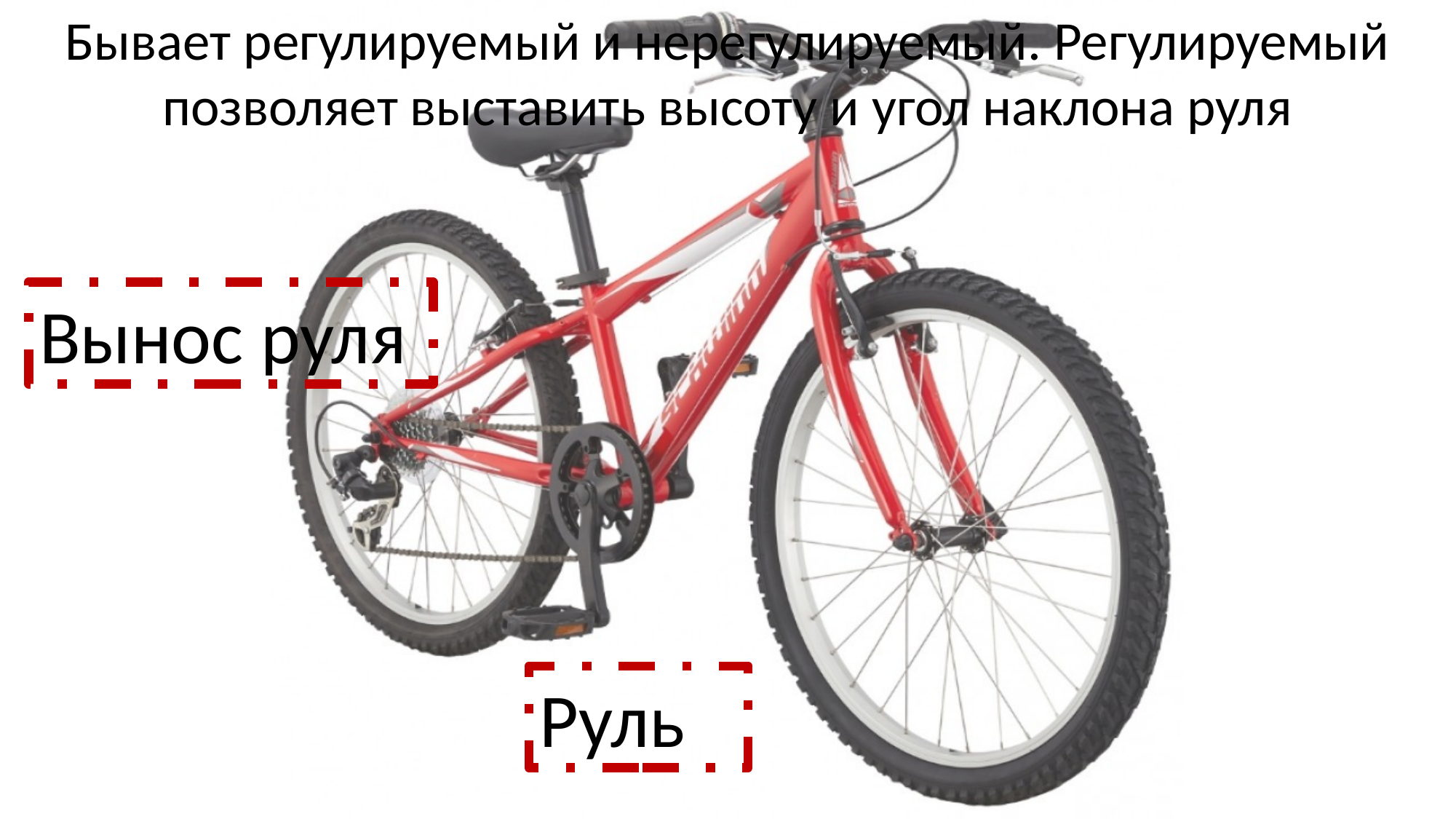

Бывает регулируемый и нерегулируемый. Регулируемый позволяет выставить высоту и угол наклона руля
Вынос руля
Руль